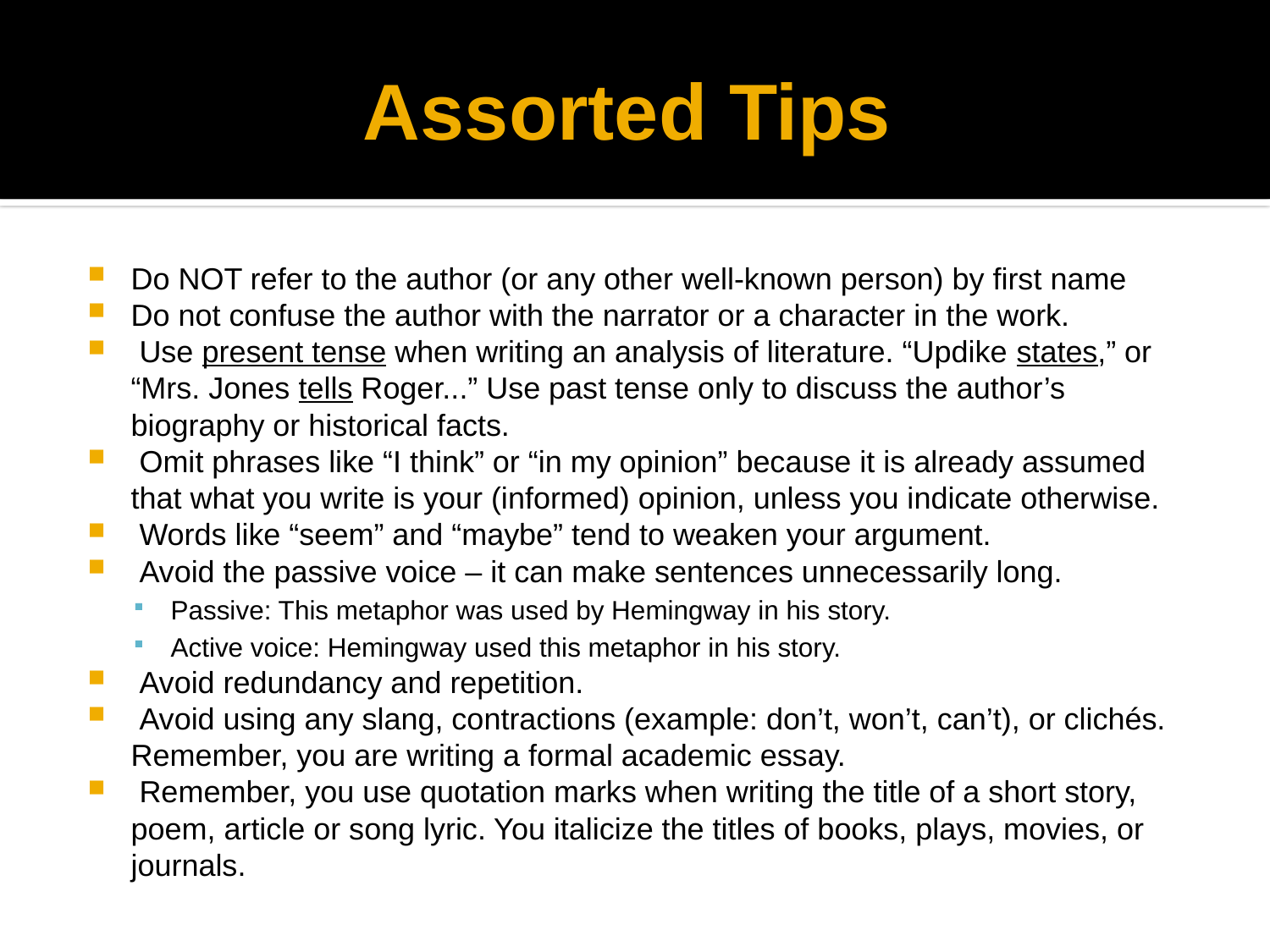

# Assorted Tips
Do NOT refer to the author (or any other well-known person) by first name
Do not confuse the author with the narrator or a character in the work.
 Use present tense when writing an analysis of literature. “Updike states,” or “Mrs. Jones tells Roger...” Use past tense only to discuss the author’s biography or historical facts.
 Omit phrases like “I think” or “in my opinion” because it is already assumed that what you write is your (informed) opinion, unless you indicate otherwise.
 Words like “seem” and “maybe” tend to weaken your argument.
 Avoid the passive voice – it can make sentences unnecessarily long.
Passive: This metaphor was used by Hemingway in his story.
Active voice: Hemingway used this metaphor in his story.
 Avoid redundancy and repetition.
 Avoid using any slang, contractions (example: don’t, won’t, can’t), or clichés. Remember, you are writing a formal academic essay.
 Remember, you use quotation marks when writing the title of a short story, poem, article or song lyric. You italicize the titles of books, plays, movies, or journals.